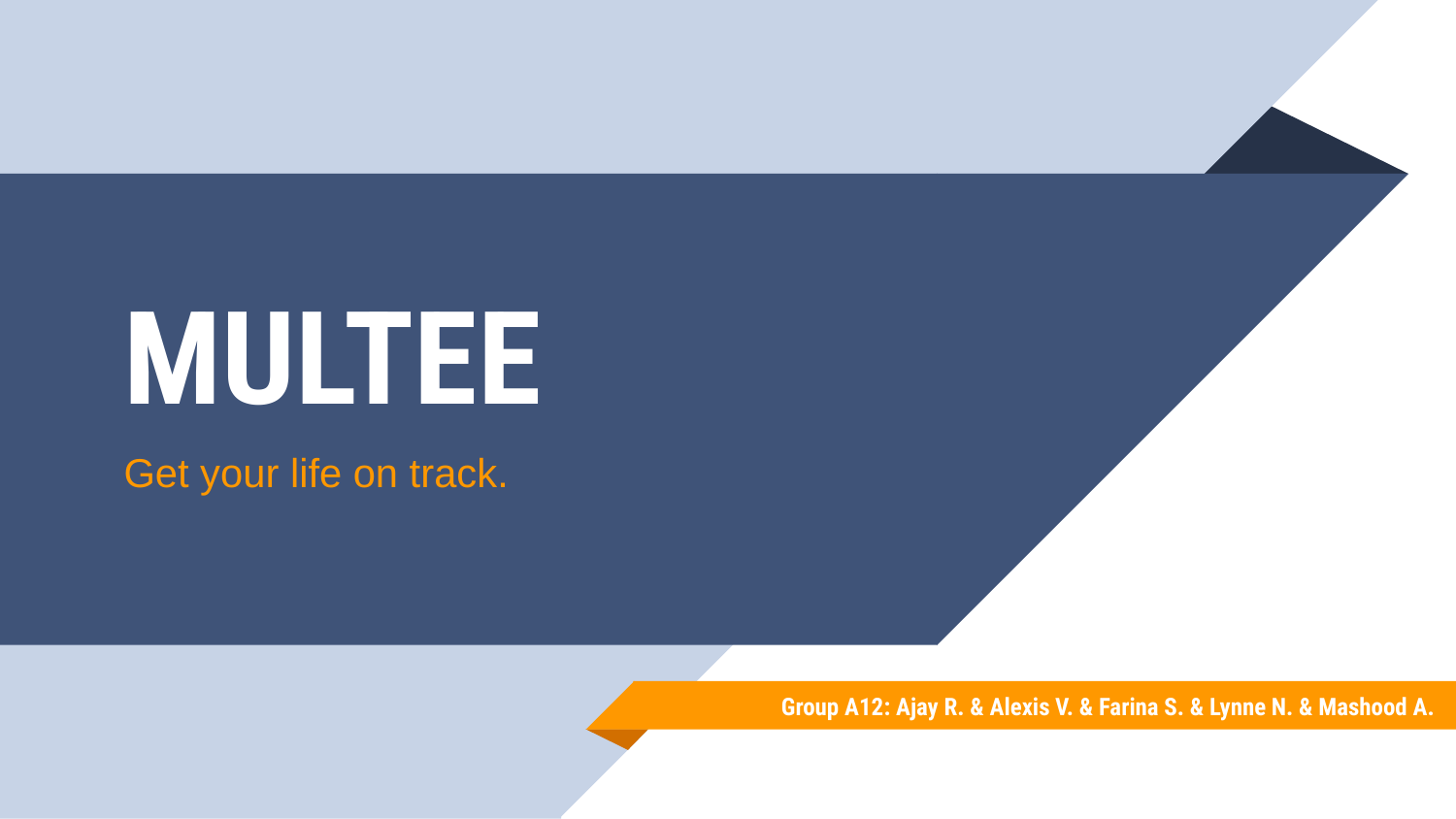

# MULTEE
Get your life on track.
Group A12: Ajay R. & Alexis V. & Farina S. & Lynne N. & Mashood A.